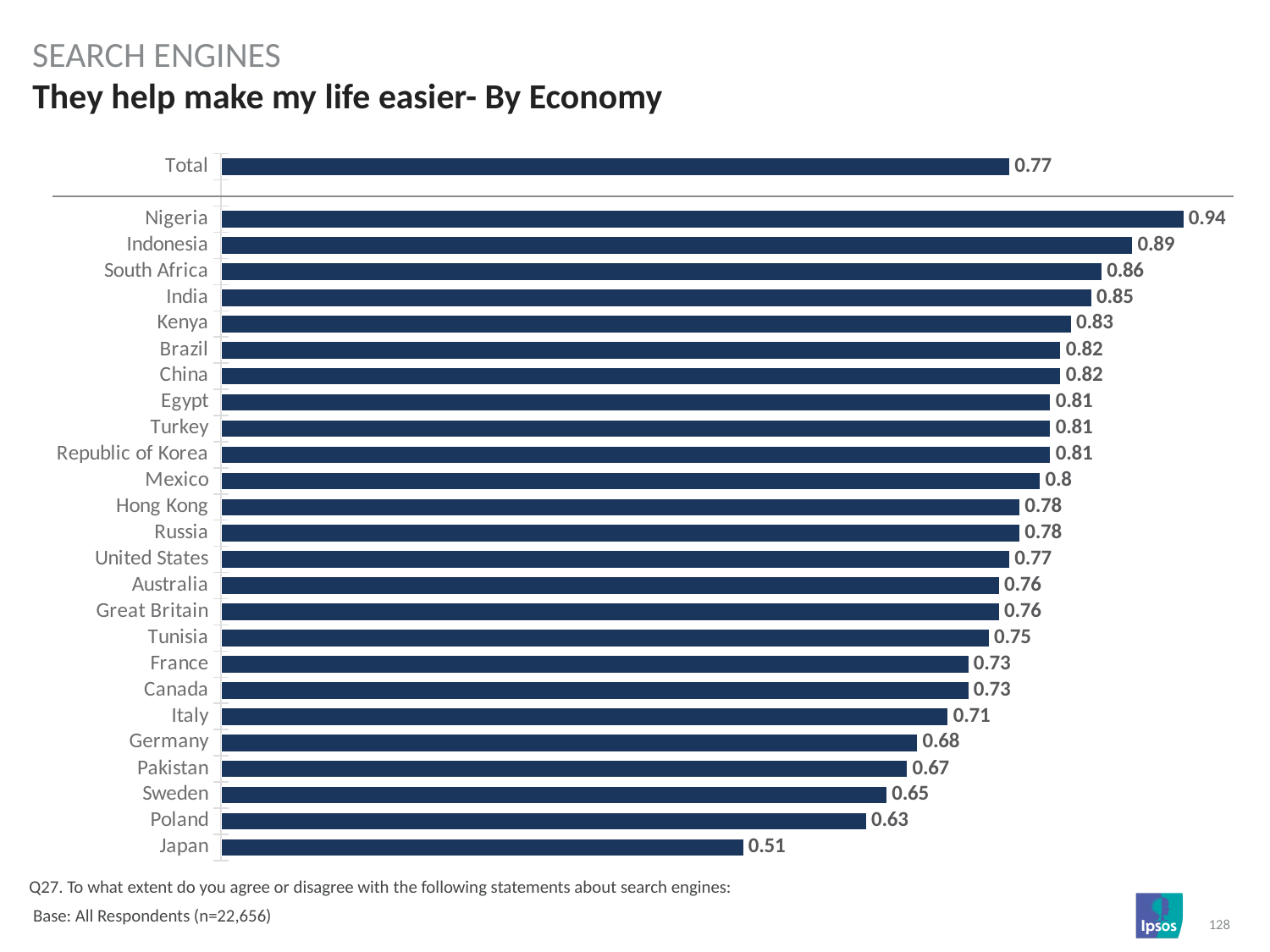

SEARCH ENGINES
# They help make my life easier- By Economy

### Chart

| Category | Column1 |
|---|---|
| Total | 0.77 |
|  | None |
| Nigeria | 0.94 |
| Indonesia | 0.89 |
| South Africa | 0.86 |
| India | 0.85 |
| Kenya | 0.83 |
| Brazil | 0.82 |
| China | 0.82 |
| Egypt | 0.81 |
| Turkey | 0.81 |
| Republic of Korea | 0.81 |
| Mexico | 0.8 |
| Hong Kong | 0.78 |
| Russia | 0.78 |
| United States | 0.77 |
| Australia | 0.76 |
| Great Britain | 0.76 |
| Tunisia | 0.75 |
| France | 0.73 |
| Canada | 0.73 |
| Italy | 0.71 |
| Germany | 0.68 |
| Pakistan | 0.67 |
| Sweden | 0.65 |
| Poland | 0.63 |
| Japan | 0.51 |
Q27. To what extent do you agree or disagree with the following statements about search engines:
 Base: All Respondents (n=22,656)